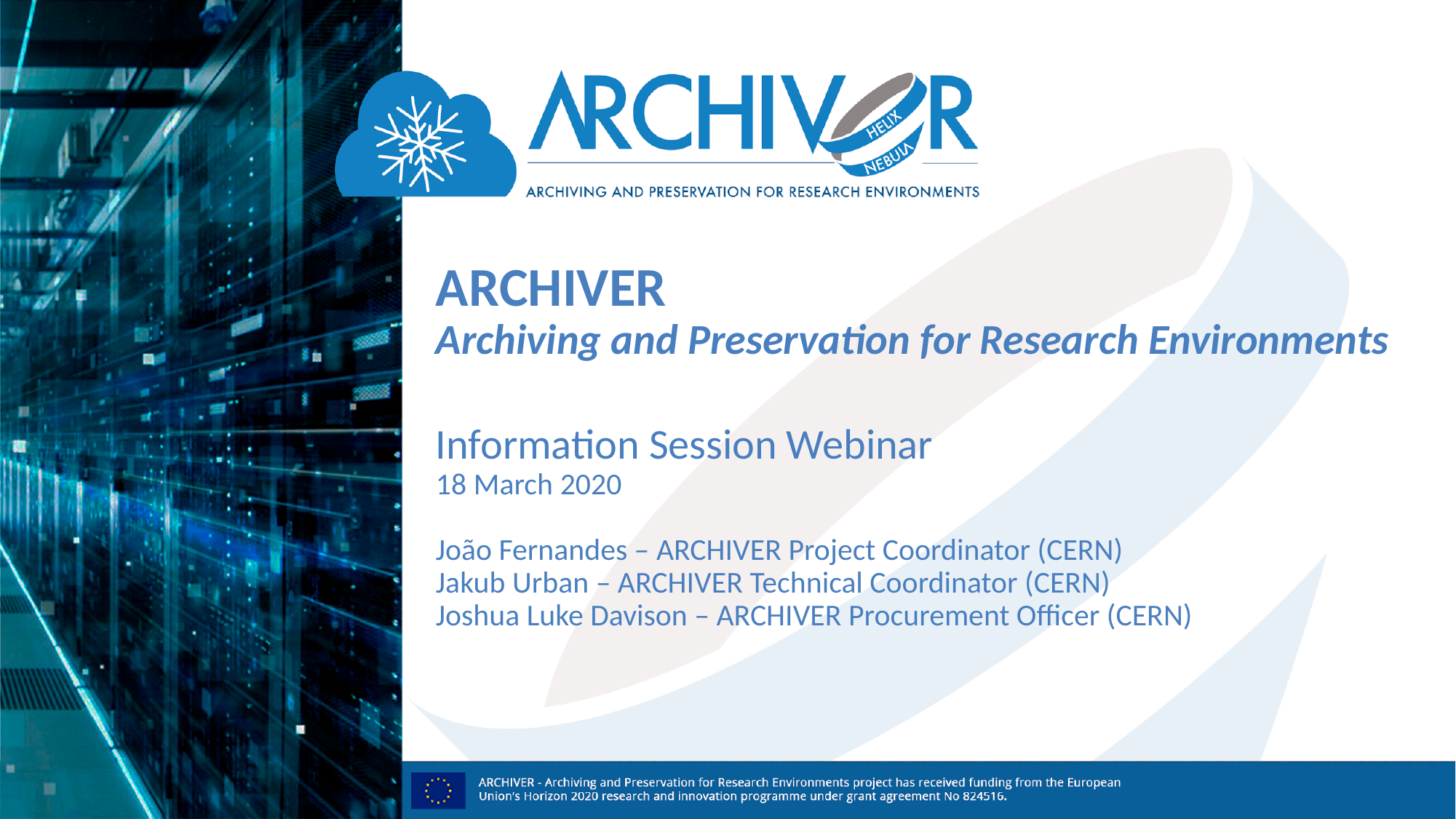

# ARCHIVER Archiving and Preservation for Research Environments Information Session Webinar 18 March 2020 João Fernandes – ARCHIVER Project Coordinator (CERN) Jakub Urban – ARCHIVER Technical Coordinator (CERN) Joshua Luke Davison – ARCHIVER Procurement Officer (CERN)